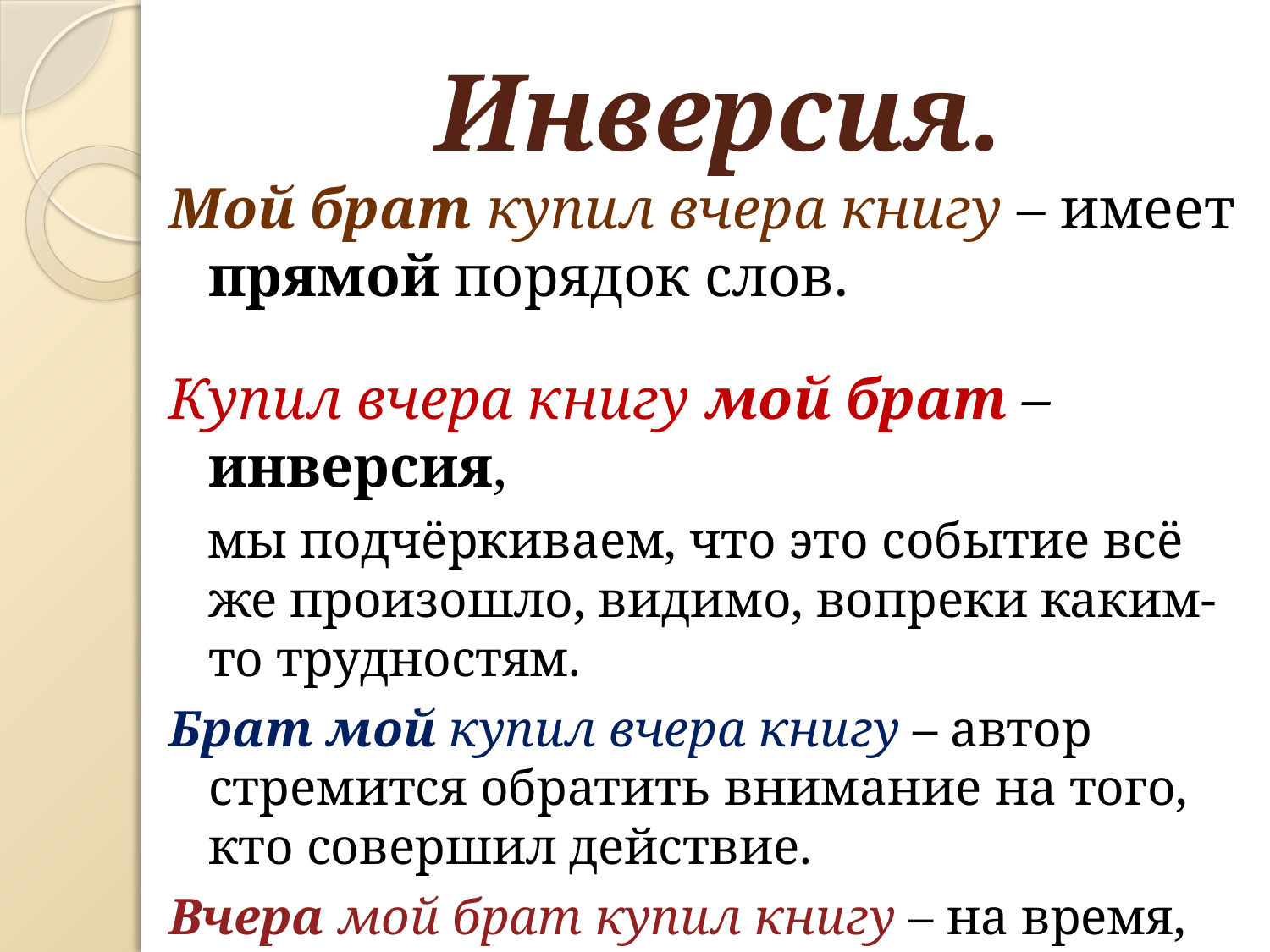

# Инверсия.
Мой брат купил вчера книгу – имеет прямой порядок слов.

Купил вчера книгу мой брат – инверсия,
   мы подчёркиваем, что это событие всё же произошло, видимо, вопреки каким-то трудностям.
Брат мой купил вчера книгу – автор стремится обратить внимание на того, кто совершил действие.
Вчера мой брат купил книгу – на время, когда это произошло.